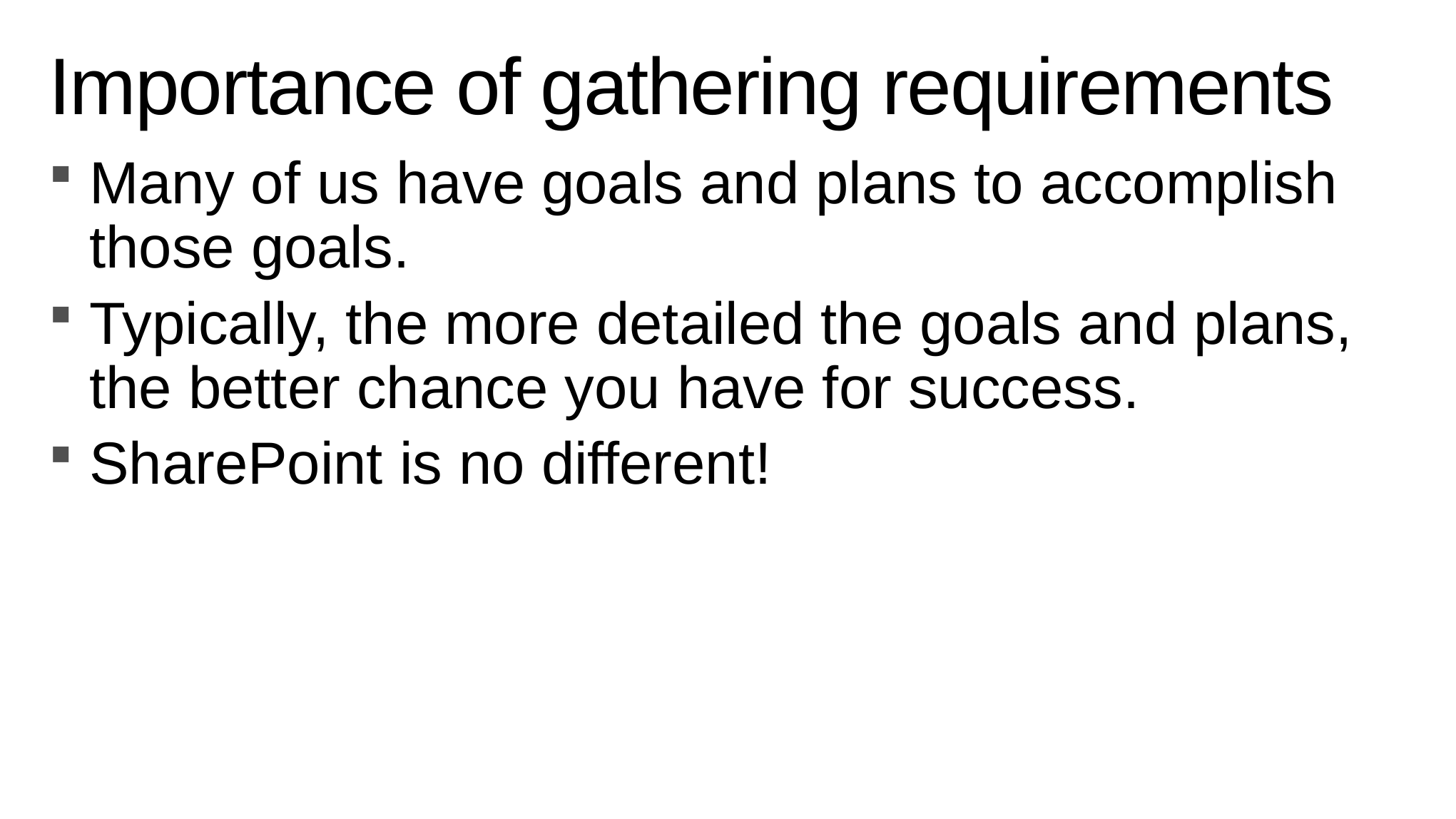

# Importance of gathering requirements
Many of us have goals and plans to accomplish those goals.
Typically, the more detailed the goals and plans, the better chance you have for success.
SharePoint is no different!